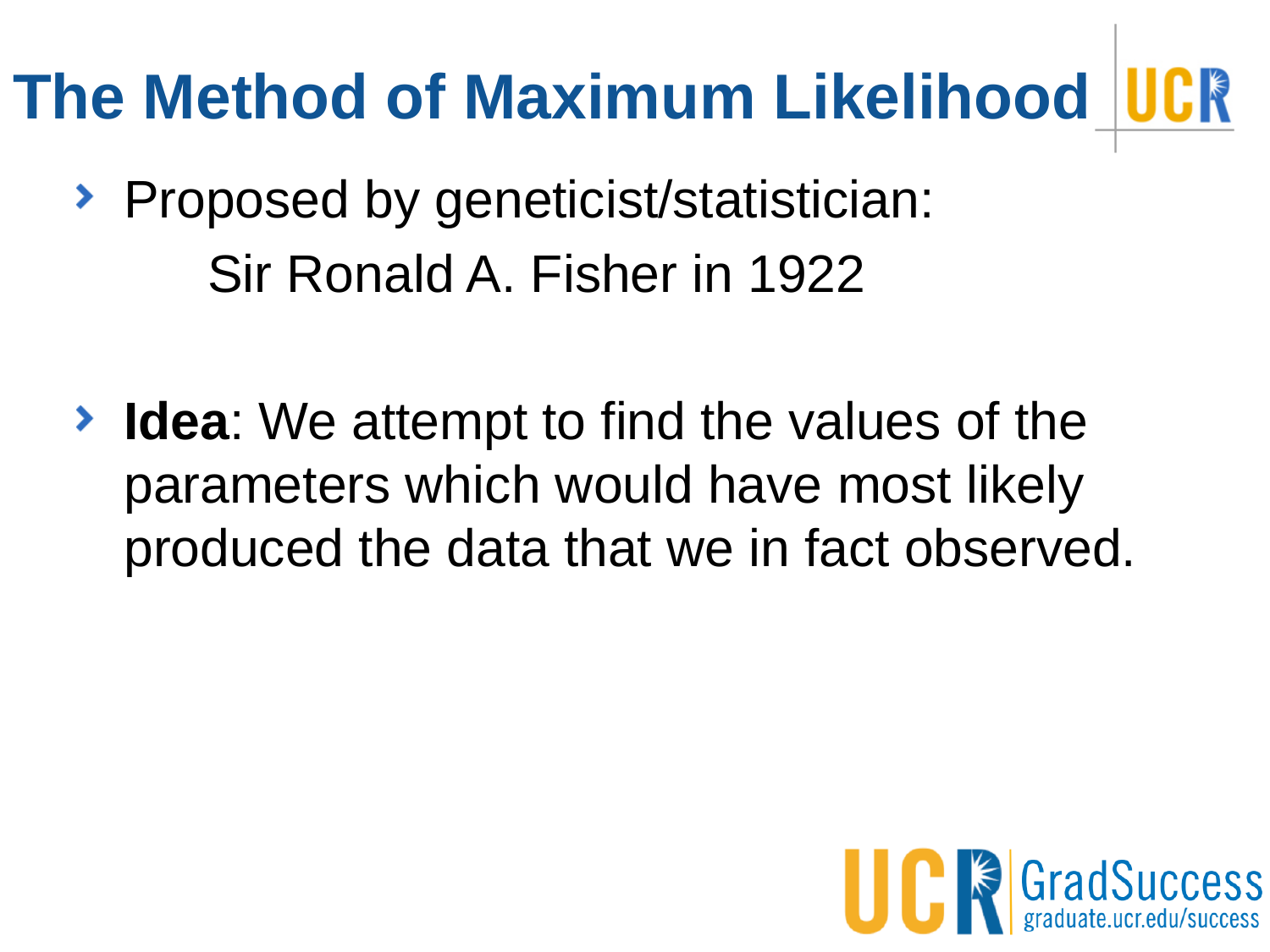

# The Method of Maximum Likelihood
Proposed by geneticist/statistician:
         Sir Ronald A. Fisher in 1922

Idea: We attempt to find the values of the parameters which would have most likely produced the data that we in fact observed.